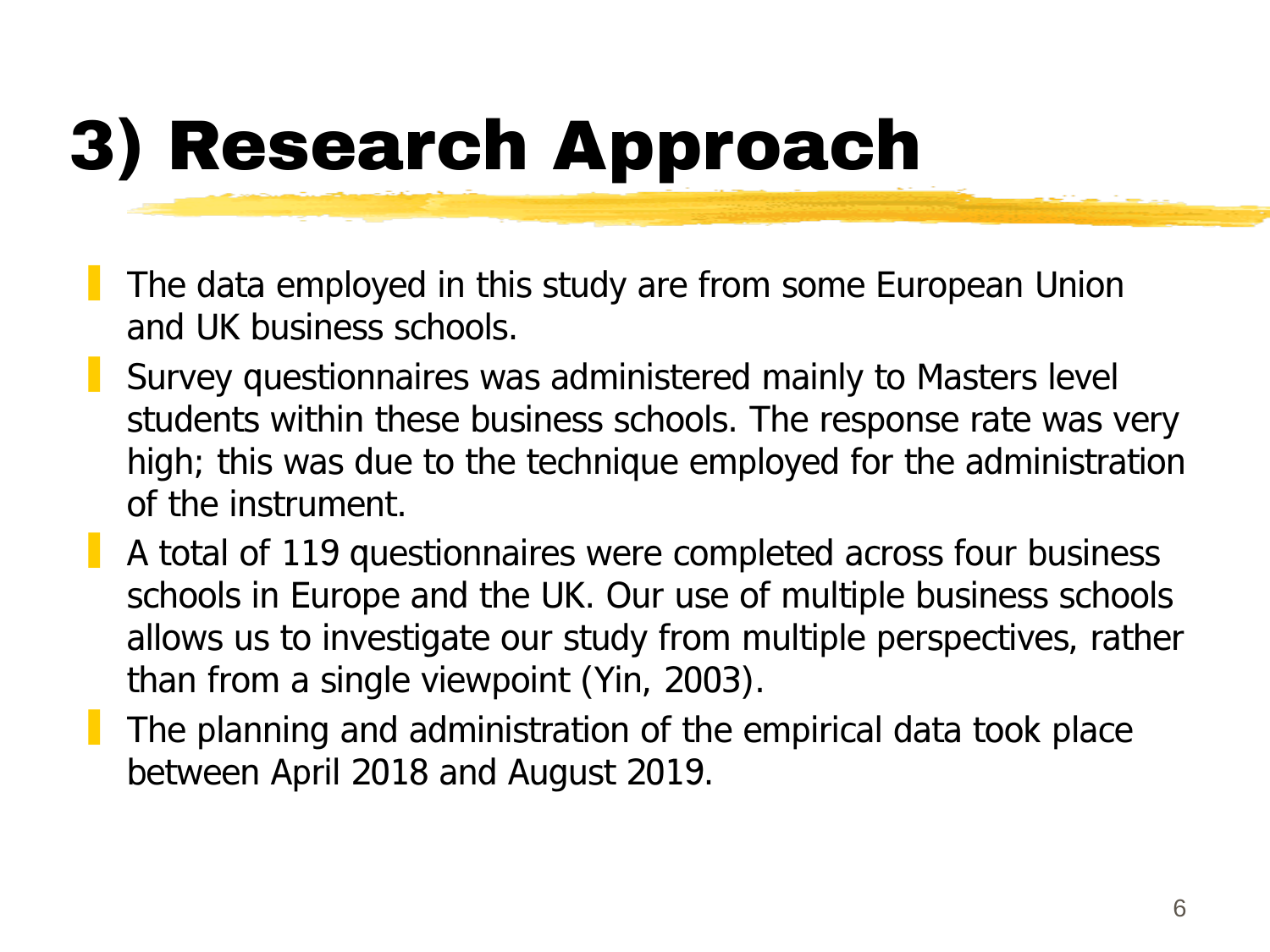

# 3) Research Approach
The data employed in this study are from some European Union and UK business schools.
Survey questionnaires was administered mainly to Masters level students within these business schools. The response rate was very high; this was due to the technique employed for the administration of the instrument.
A total of 119 questionnaires were completed across four business schools in Europe and the UK. Our use of multiple business schools allows us to investigate our study from multiple perspectives, rather than from a single viewpoint (Yin, 2003).
The planning and administration of the empirical data took place between April 2018 and August 2019.

6